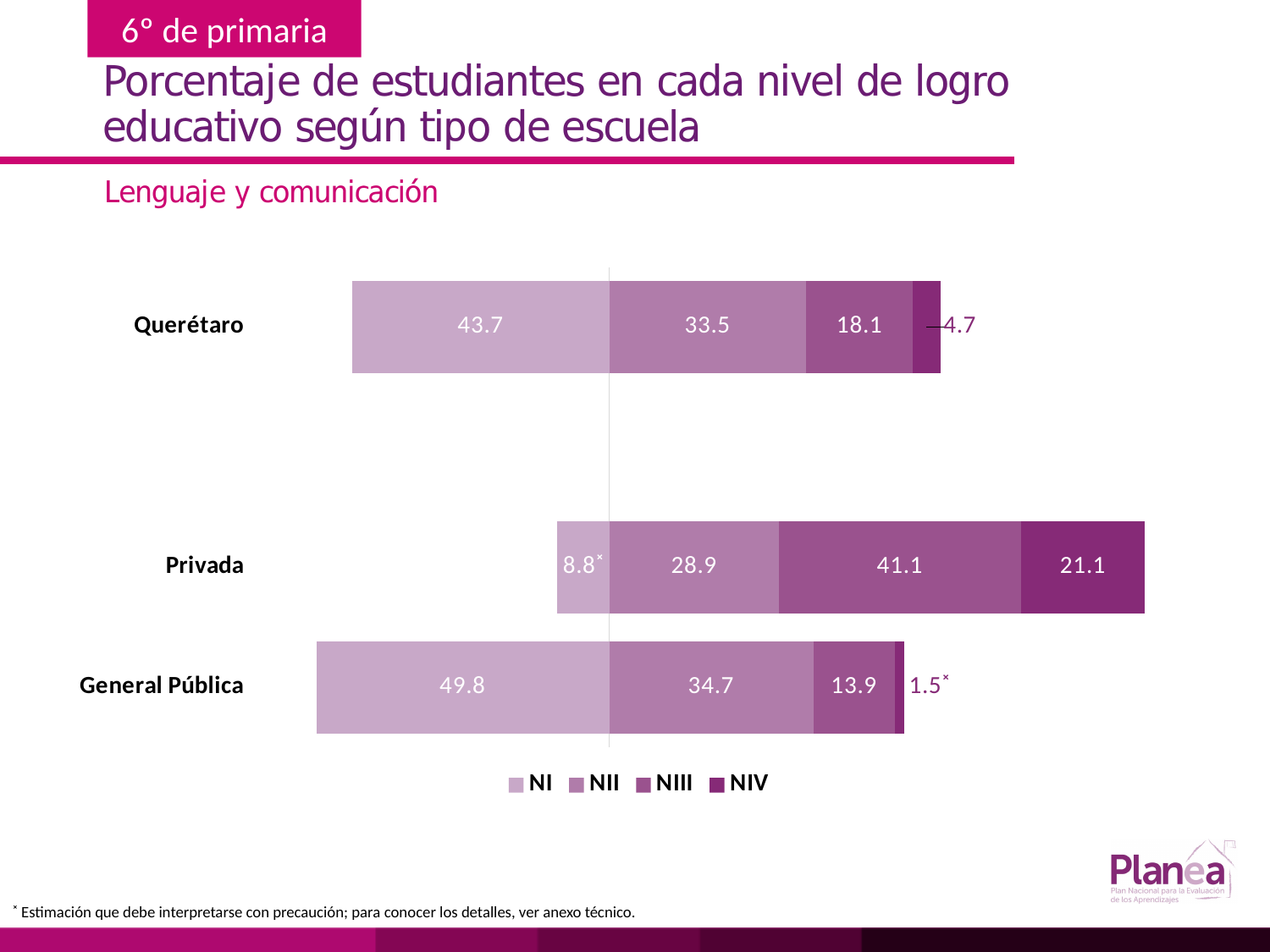

# Porcentaje de estudiantes en cada nivel de logro educativo según tipo de escuela

Lenguaje y comunicación

### Chart

| Category |  |  |  |  |
|---|---|---|---|---|
| General Pública | -49.8 | 34.7 | 13.9 | 1.5 |
| Privada | -8.8 | 28.9 | 41.1 | 21.1 |
|  | None | None | None | None |
| Querétaro | -43.7 | 33.5 | 18.1 | 4.7 |
˟ Estimación que debe interpretarse con precaución; para conocer los detalles, ver anexo técnico.